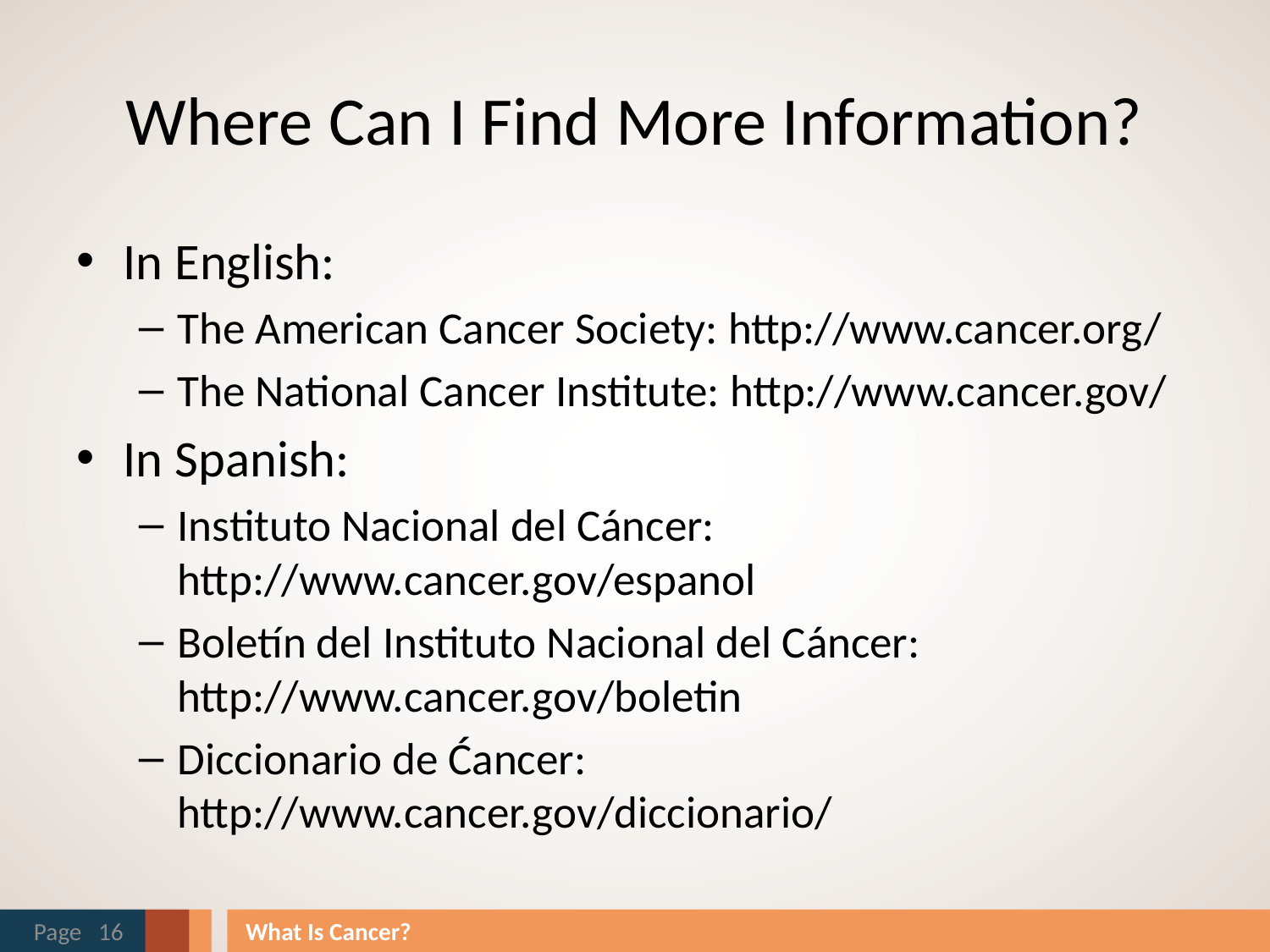

# Where Can I Find More Information?
In English:
The American Cancer Society: http://www.cancer.org/
The National Cancer Institute: http://www.cancer.gov/
In Spanish:
Instituto Nacional del Cáncer: http://www.cancer.gov/espanol
Boletín del Instituto Nacional del Cáncer: http://www.cancer.gov/boletin
Diccionario de Ćancer: http://www.cancer.gov/diccionario/

Page   16
What Is Cancer?